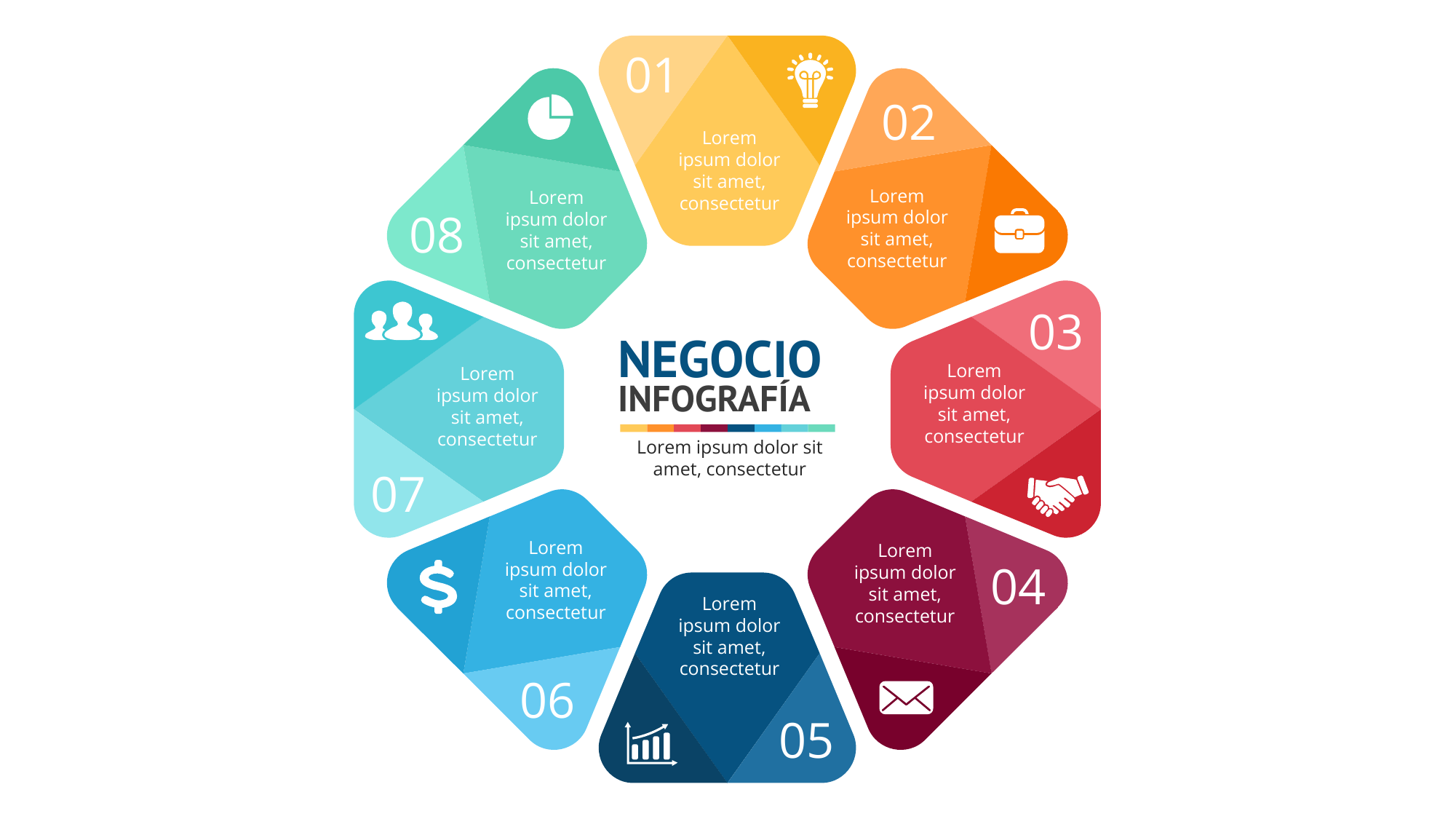

01

02

Lorem ipsum dolor sit amet, consectetur

Lorem ipsum dolor sit amet, consectetur
Lorem ipsum dolor sit amet, consectetur
08

03

NEGOCIO
Lorem ipsum dolor sit amet, consectetur
Lorem ipsum dolor sit amet, consectetur
INFOGRAFÍA

Lorem ipsum dolor sit amet, consectetur
07

Lorem ipsum dolor sit amet, consectetur
Lorem ipsum dolor sit amet, consectetur
04

Lorem ipsum dolor sit amet, consectetur

06

05